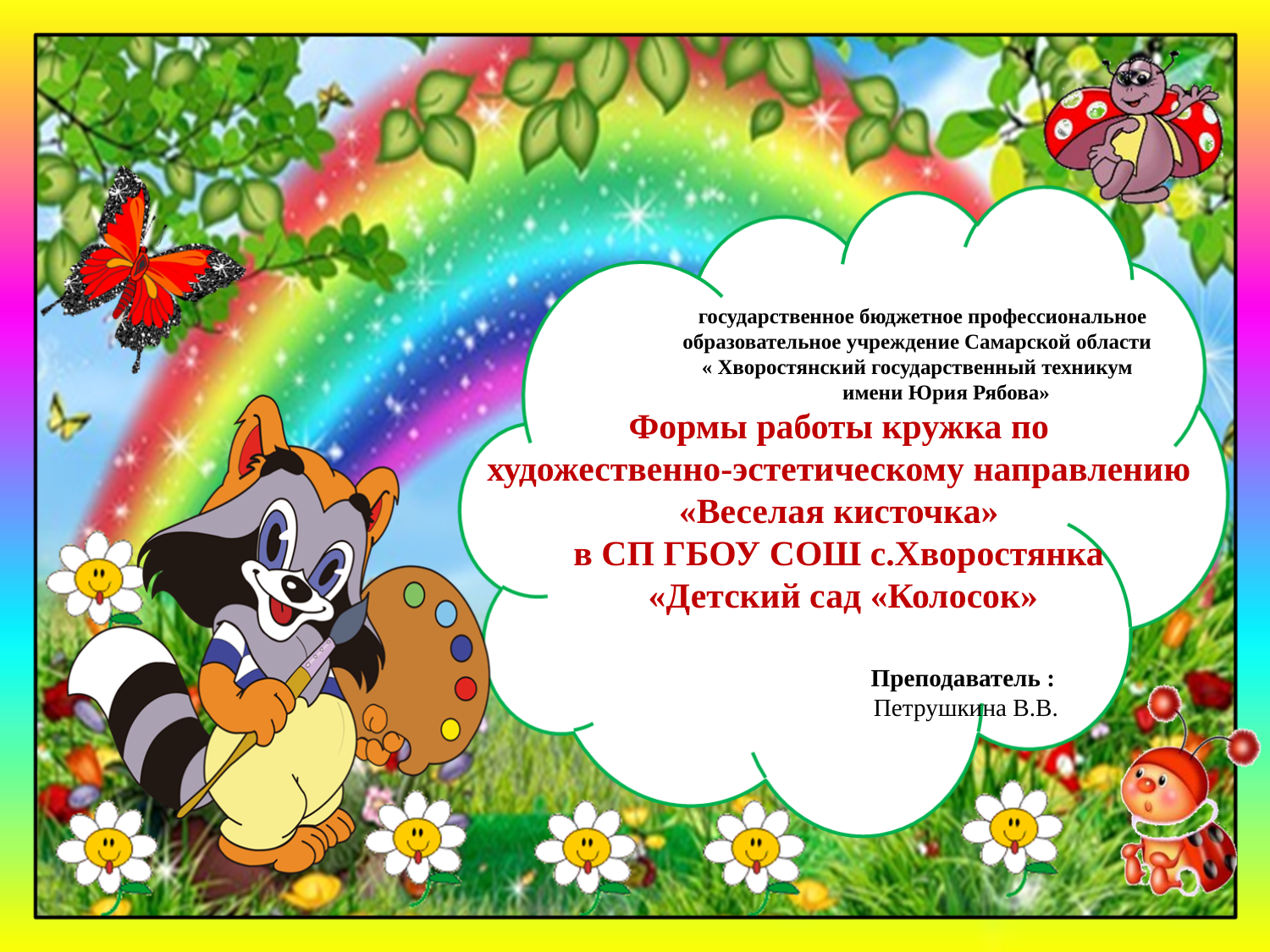

# государственное бюджетное профессиональное образовательное учреждение Самарской области « Хворостянский государственный техникум имени Юрия Рябова» Формы работы кружка по художественно-эстетическому направлению «Веселая кисточка» в СП ГБОУ СОШ с.Хворостянка «Детский сад «Колосок» Преподаватель : Петрушкина В.В.